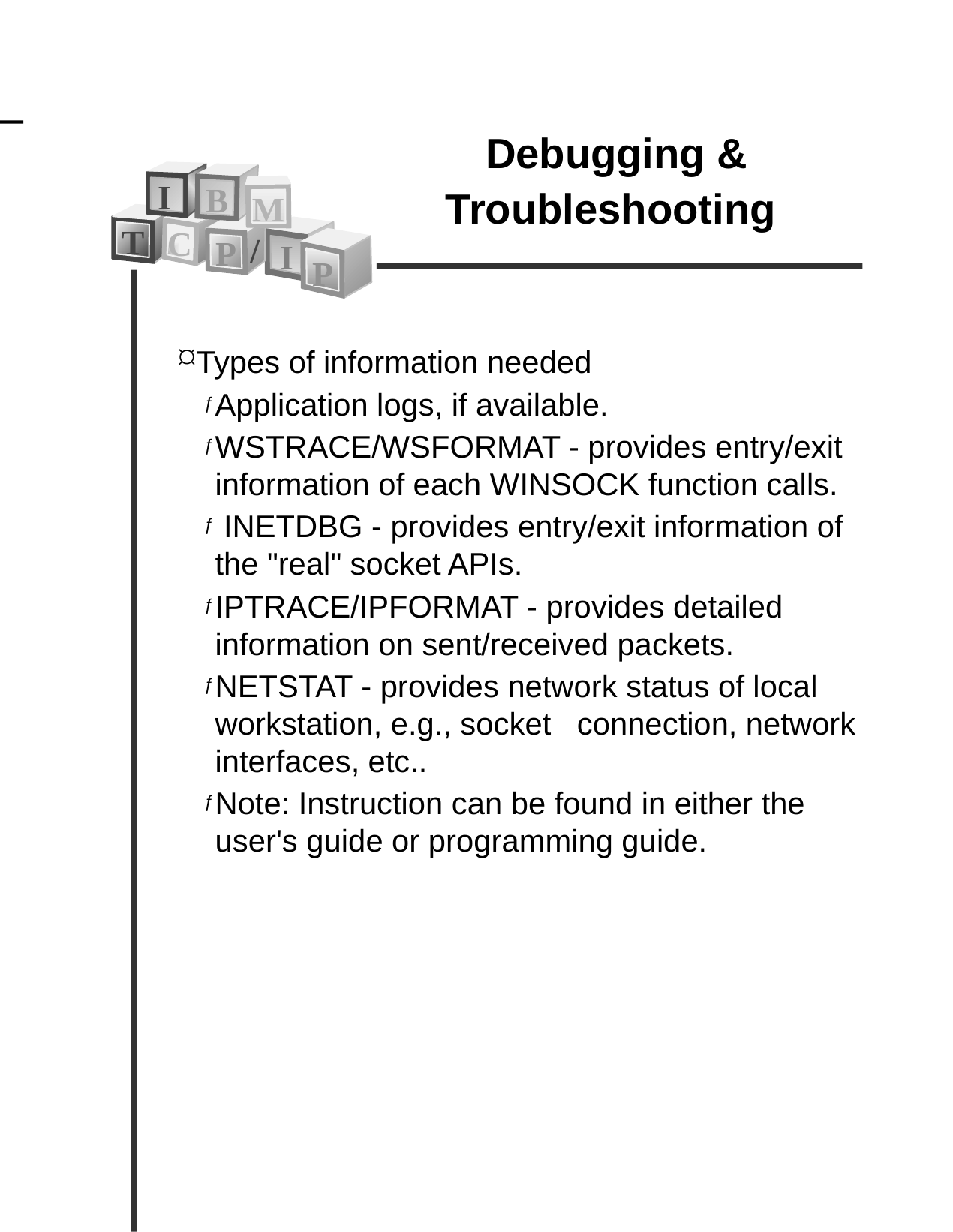

Debugging & Troubleshooting

I

B

M

T
C

/

P

I

P

Types of information needed
Application logs, if available.
WSTRACE/WSFORMAT - provides entry/exit information of each WINSOCK function calls.
 INETDBG - provides entry/exit information of the "real" socket APIs.
IPTRACE/IPFORMAT - provides detailed  information on sent/received packets.
NETSTAT - provides network status of local workstation, e.g., socket   connection, network interfaces, etc..
Note: Instruction can be found in either the user's guide or programming guide.